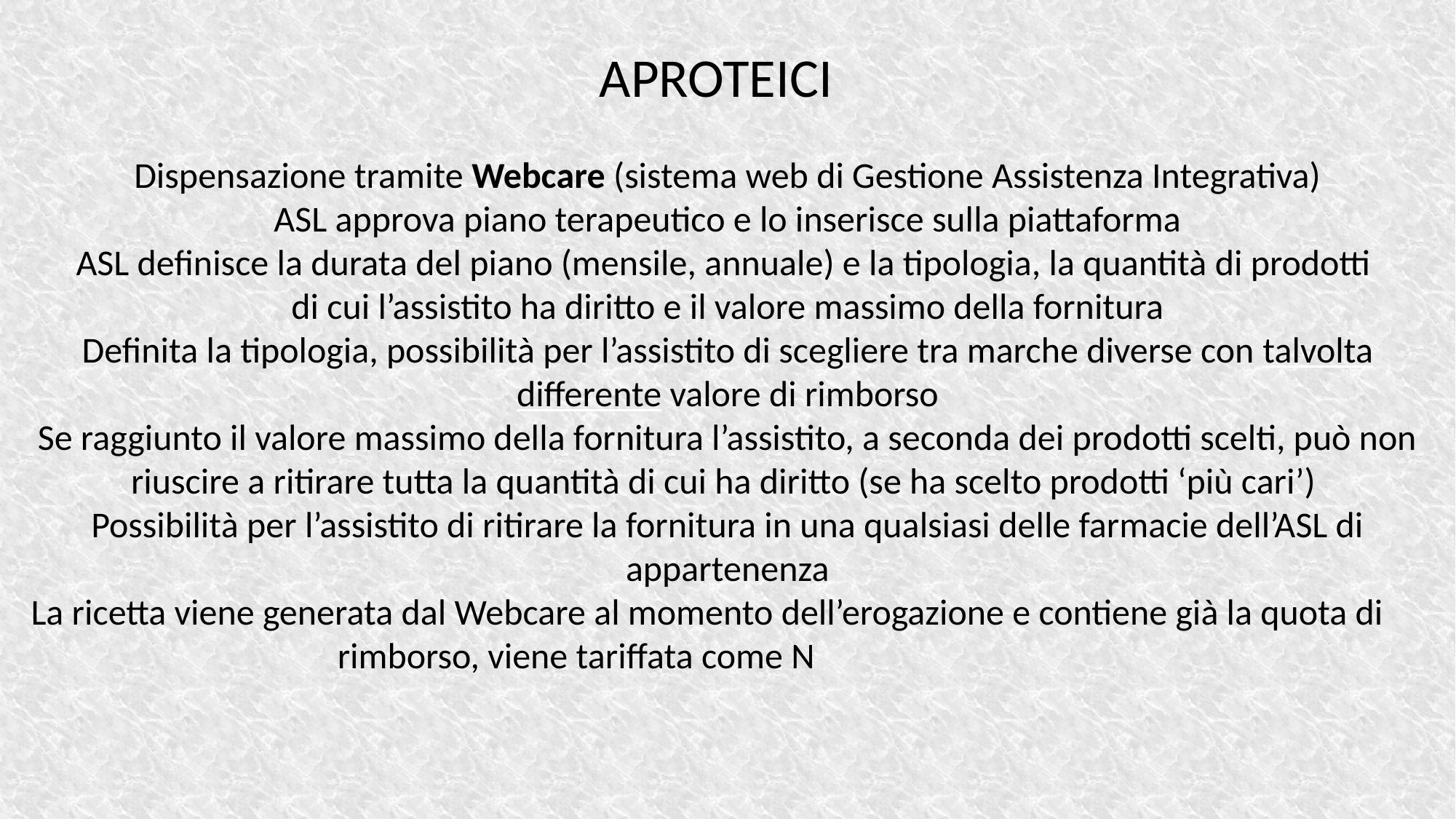

APROTEICI

Dispensazione tramite Webcare (sistema web di Gestione Assistenza Integrativa)
ASL approva piano terapeutico e lo inserisce sulla piattaforma
ASL definisce la durata del piano (mensile, annuale) e la tipologia, la quantità di prodotti
di cui l’assistito ha diritto e il valore massimo della fornitura
Definita la tipologia, possibilità per l’assistito di scegliere tra marche diverse con talvolta differente valore di rimborso
Se raggiunto il valore massimo della fornitura l’assistito, a seconda dei prodotti scelti, può non riuscire a ritirare tutta la quantità di cui ha diritto (se ha scelto prodotti ‘più cari’)
Possibilità per l’assistito di ritirare la fornitura in una qualsiasi delle farmacie dell’ASL di appartenenza
La ricetta viene generata dal Webcare al momento dell’erogazione e contiene già la quota di      rimborso, viene tariffata come N